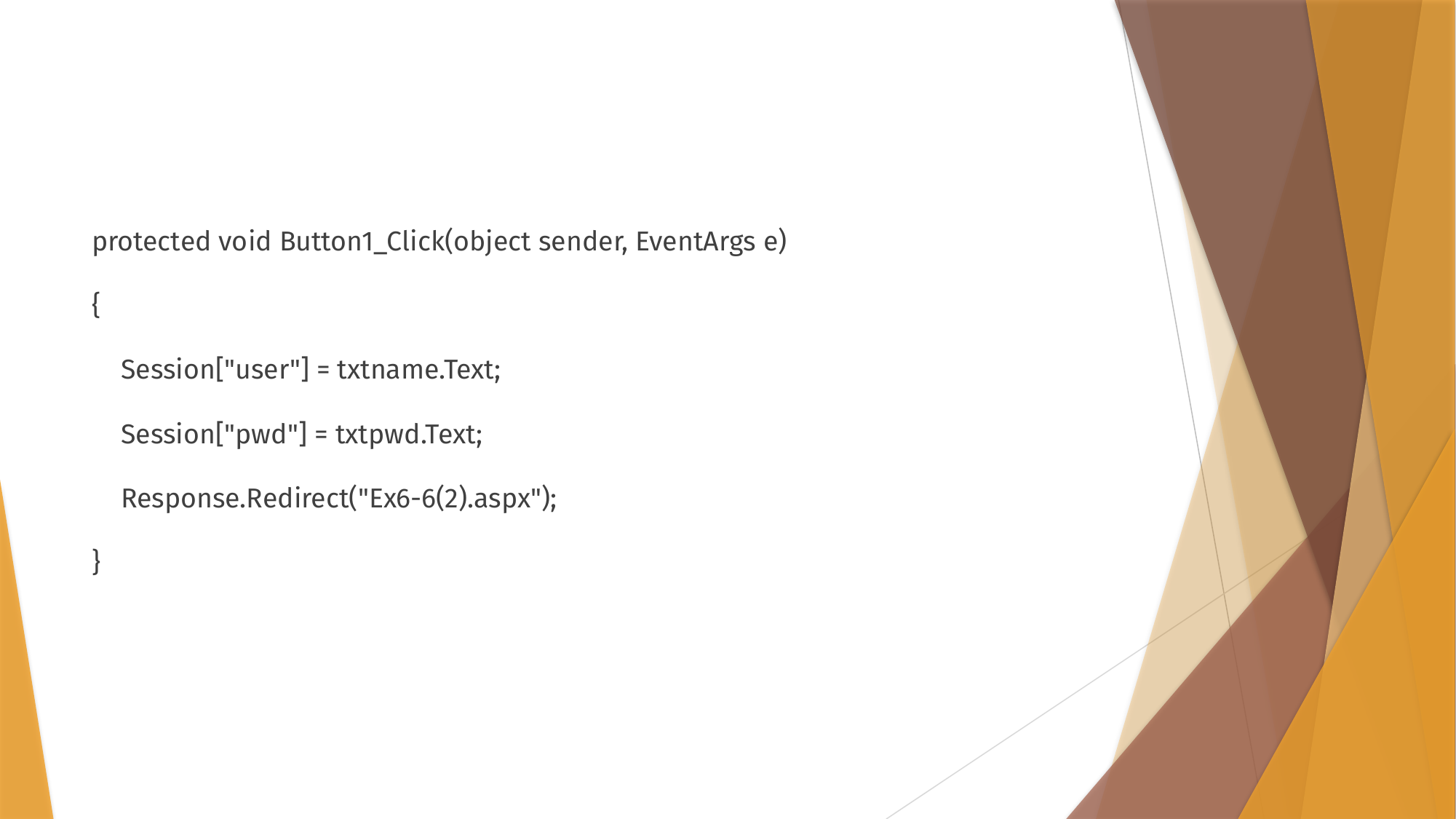

#
protected void Button1_Click(object sender, EventArgs e)
{
    Session["user"] = txtname.Text;
    Session["pwd"] = txtpwd.Text;
    Response.Redirect("Ex6-6(2).aspx");
}